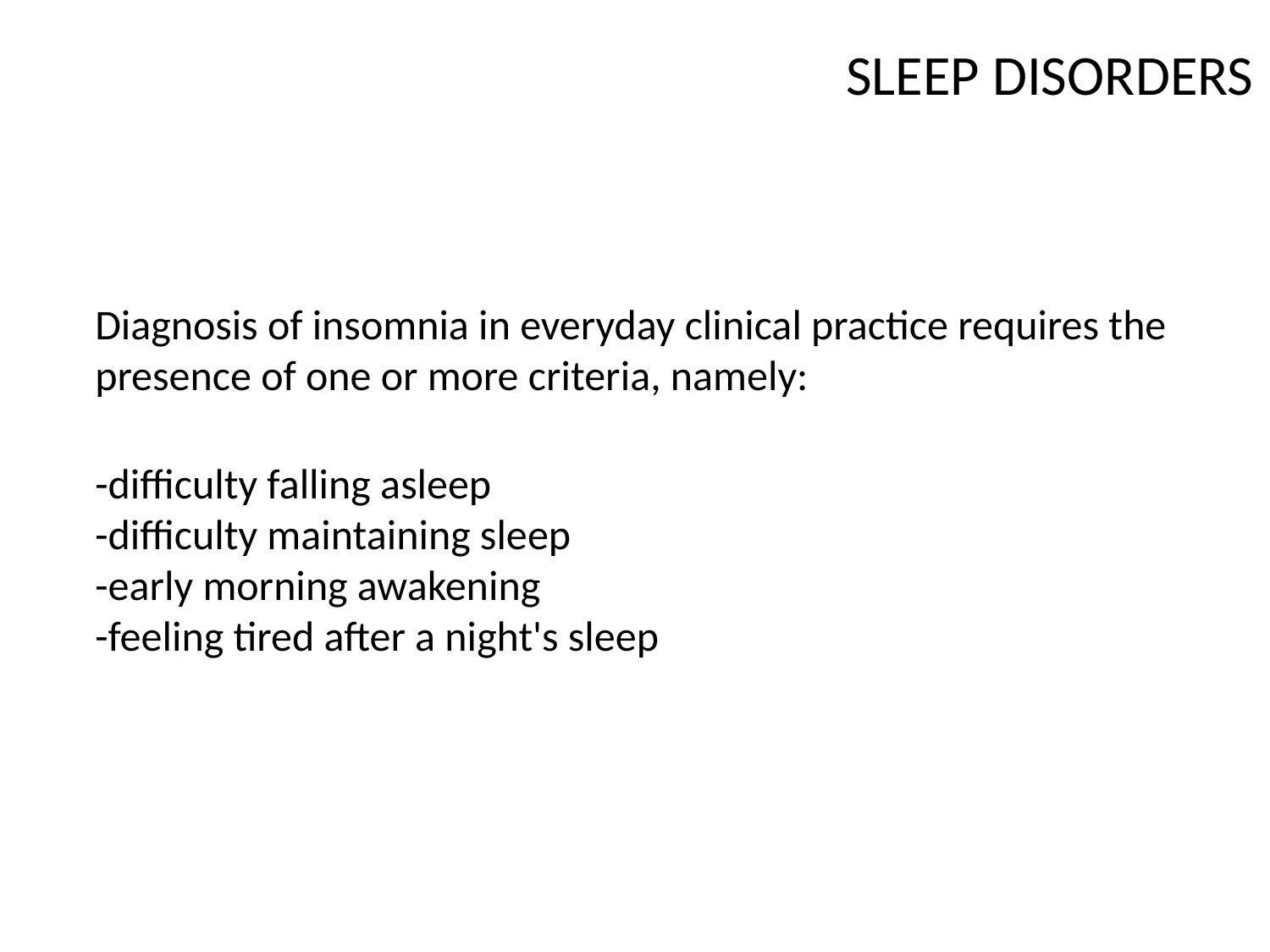

SLEEP DISORDERS
#
Diagnosis of insomnia in everyday clinical practice requires the presence of one or more criteria, namely:

-difficulty falling asleep
-difficulty maintaining sleep
-early morning awakening
-feeling tired after a night's sleep